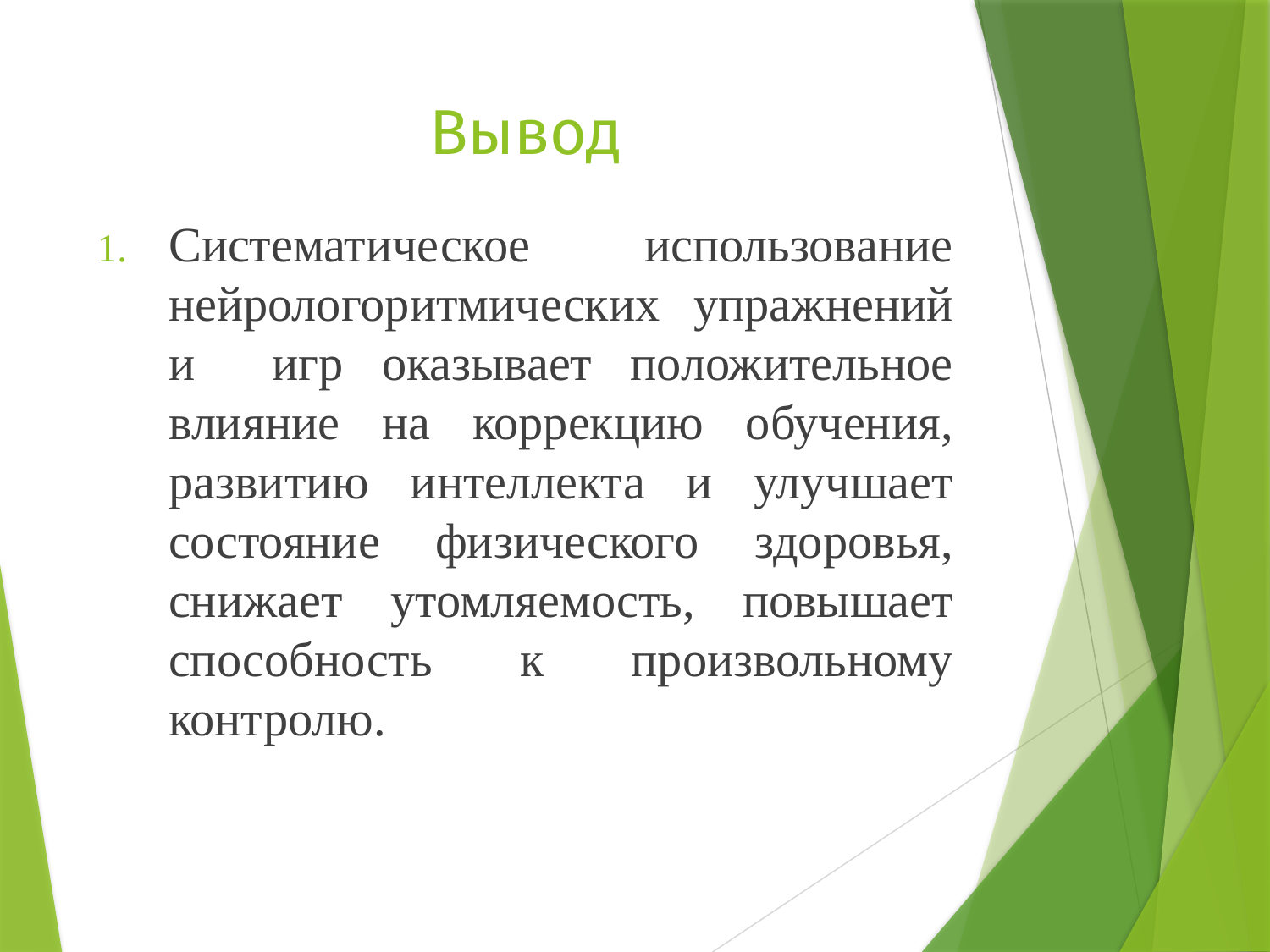

# Вывод
Систематическое использование нейрологоритмических упражнений и  игр оказывает положительное влияние на коррекцию обучения, развитию интеллекта и улучшает состояние физического здоровья, снижает утомляемость, повышает способность к произвольному контролю.